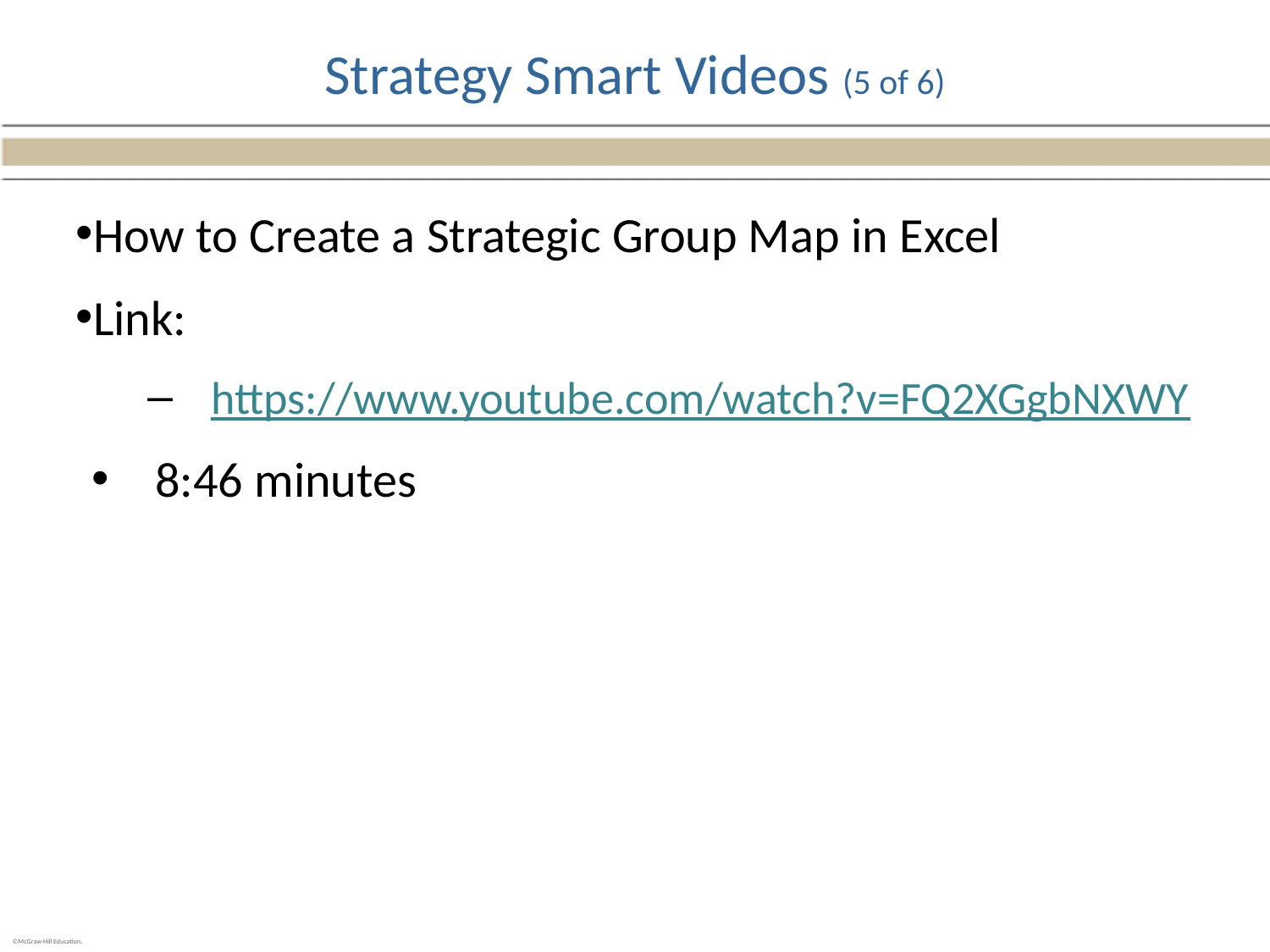

# Strategy Smart Videos (5 of 6)
How to Create a Strategic Group Map in Excel
Link:
https://www.youtube.com/watch?v=FQ2XGgbNXWY
8:46 minutes